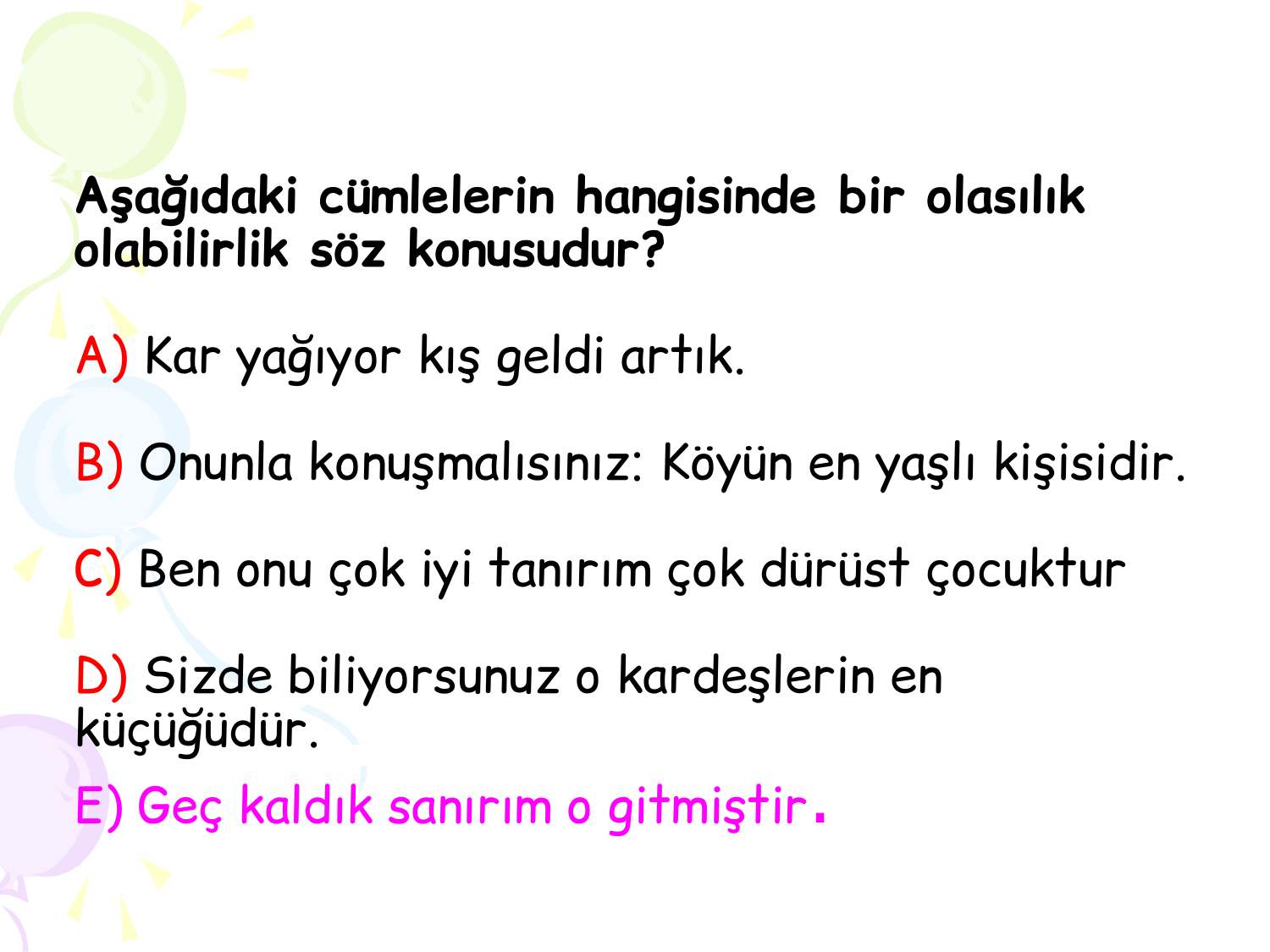

# Aşağıdaki cümlelerin hangisinde bir olasılık olabilirlik söz konusudur? A) Kar yağıyor kış geldi artık. B) Onunla konuşmalısınız: Köyün en yaşlı kişisidir. C) Ben onu çok iyi tanırım çok dürüst çocuktur D) Sizde biliyorsunuz o kardeşlerin en küçüğüdür. E) Geç kaldık sanırım o gitmiştir.